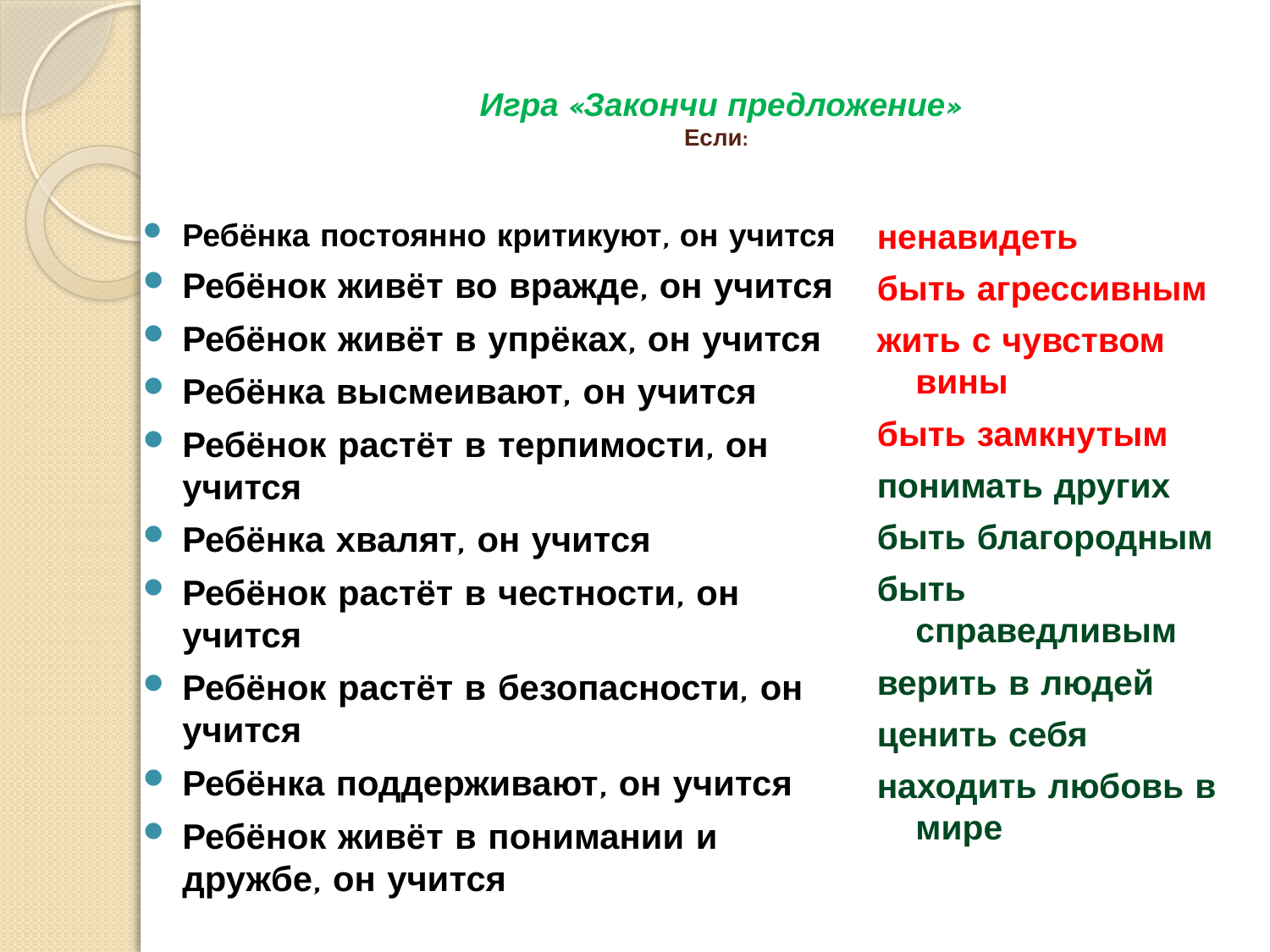

# Игра «Закончи предложение» Если:
Ребёнка постоянно критикуют, он учится
Ребёнок живёт во вражде, он учится
Ребёнок живёт в упрёках, он учится
Ребёнка высмеивают, он учится
Ребёнок растёт в терпимости, он учится
Ребёнка хвалят, он учится
Ребёнок растёт в честности, он учится
Ребёнок растёт в безопасности, он учится
Ребёнка поддерживают, он учится
Ребёнок живёт в понимании и дружбе, он учится
ненавидеть
быть агрессивным
жить с чувством вины
быть замкнутым
понимать других
быть благородным
быть  справедливым
верить в людей
ценить себя
находить любовь в мире